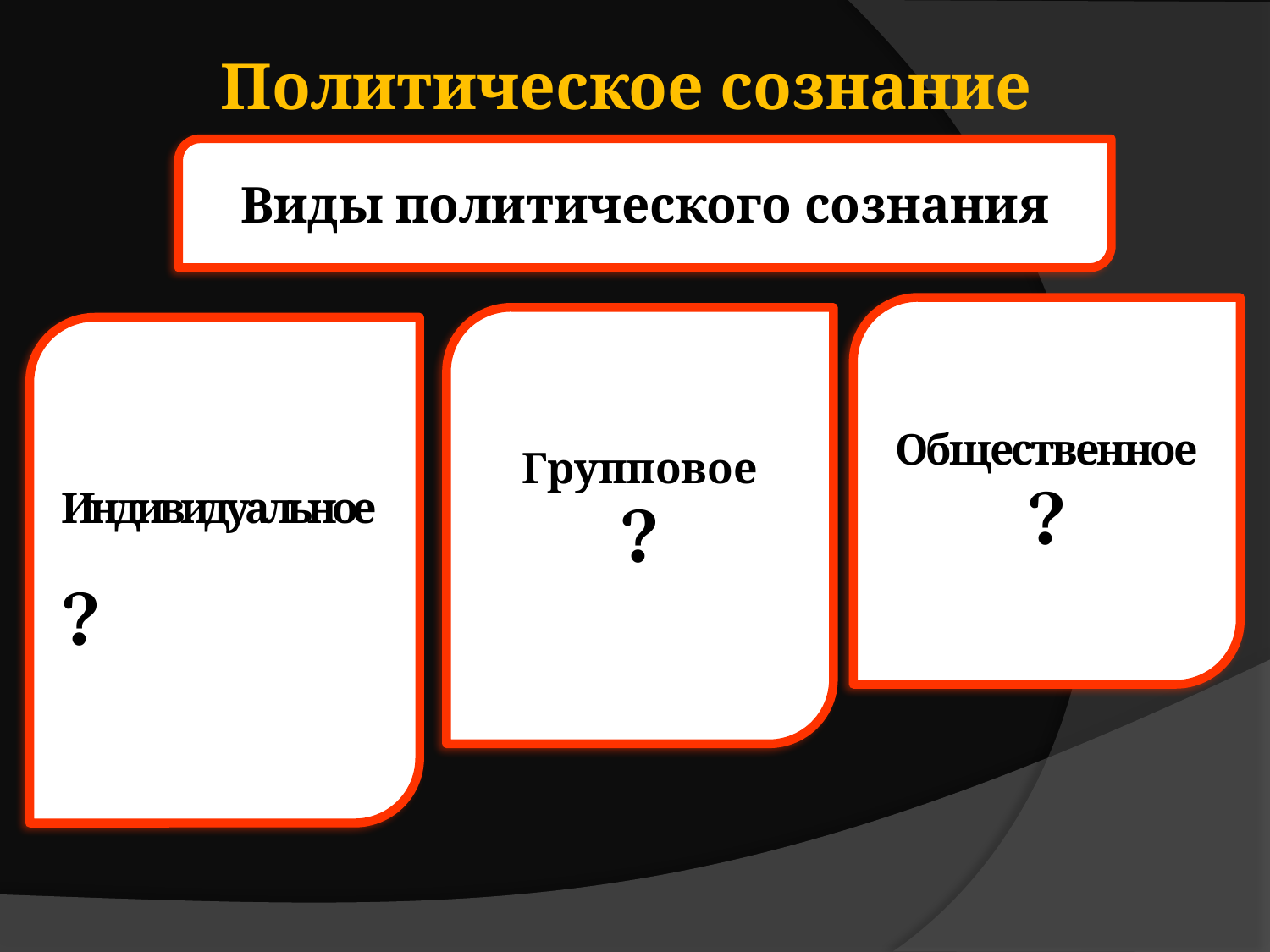

Политическое сознание
Виды политического сознания
Общественное
?

Групповое
?

Индивидуальное

?